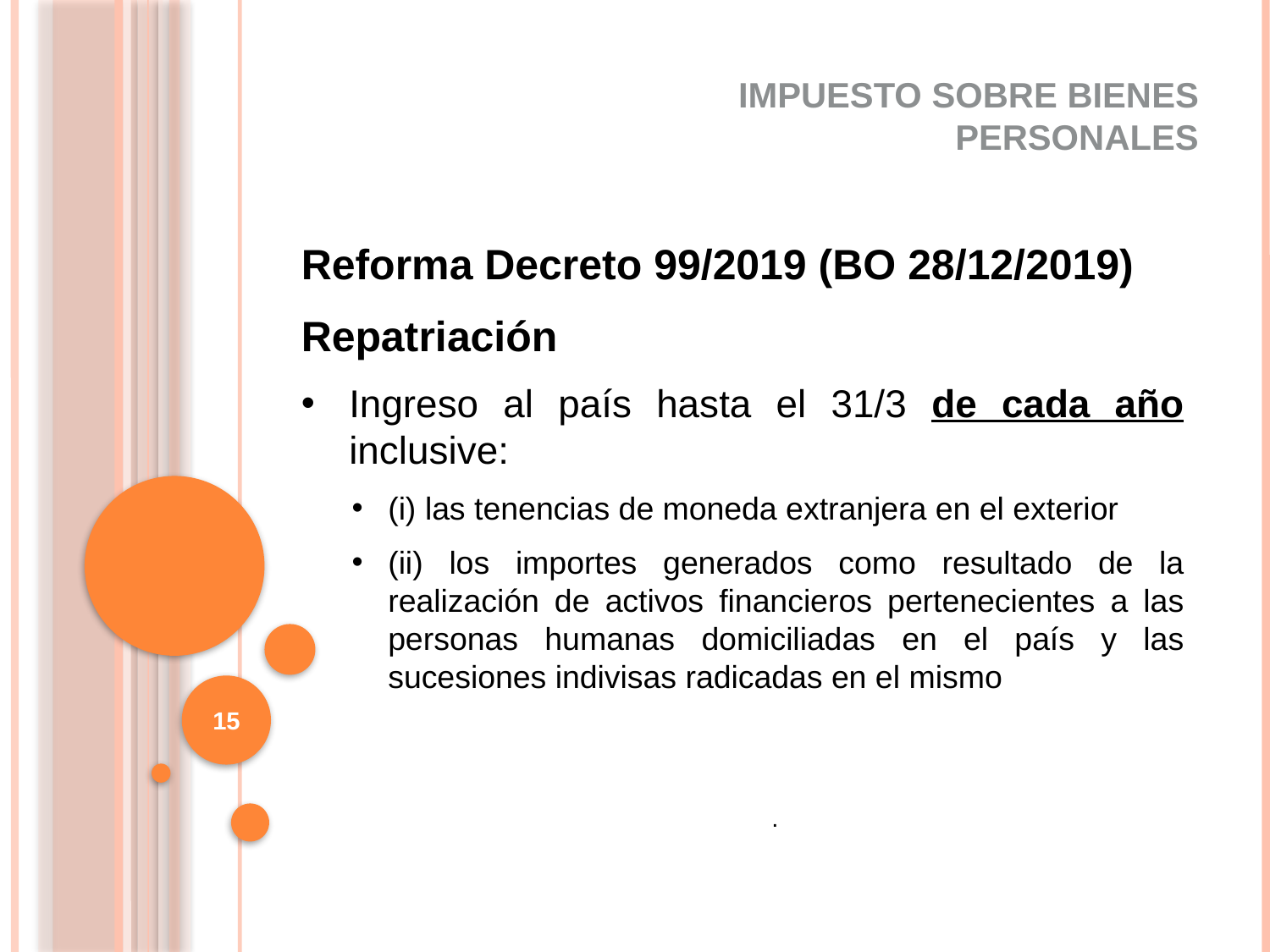

IMPUESTO SOBRE BIENES PERSONALES
Reforma Decreto 99/2019 (BO 28/12/2019)
Repatriación
Ingreso al país hasta el 31/3 de cada año inclusive:
(i) las tenencias de moneda extranjera en el exterior
(ii) los importes generados como resultado de la realización de activos financieros pertenecientes a las personas humanas domiciliadas en el país y las sucesiones indivisas radicadas en el mismo
15
.